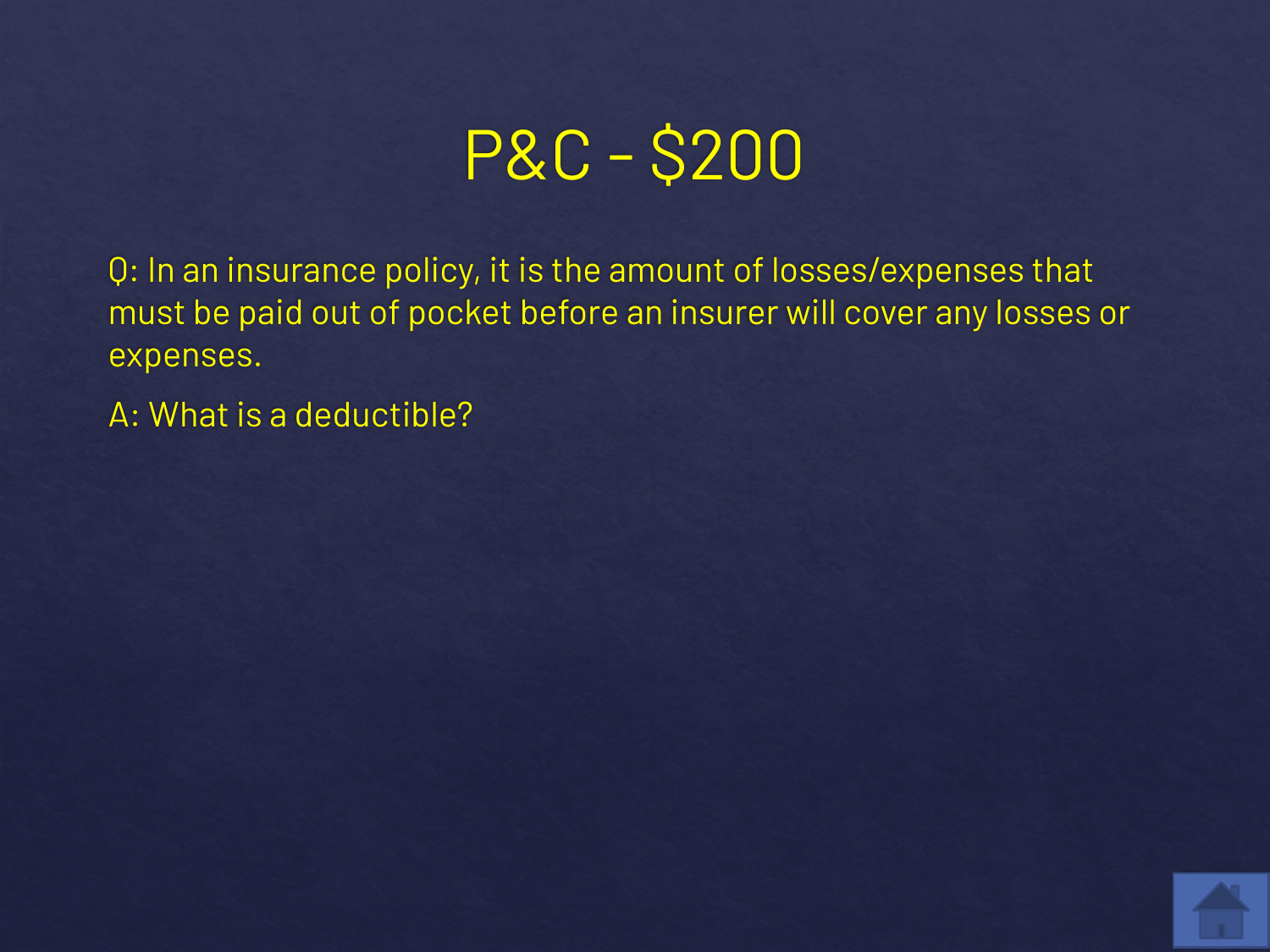

# P&C - $200
Q: In an insurance policy, it is the amount of losses/expenses that must be paid out of pocket before an insurer will cover any losses or expenses.
A: What is a deductible?